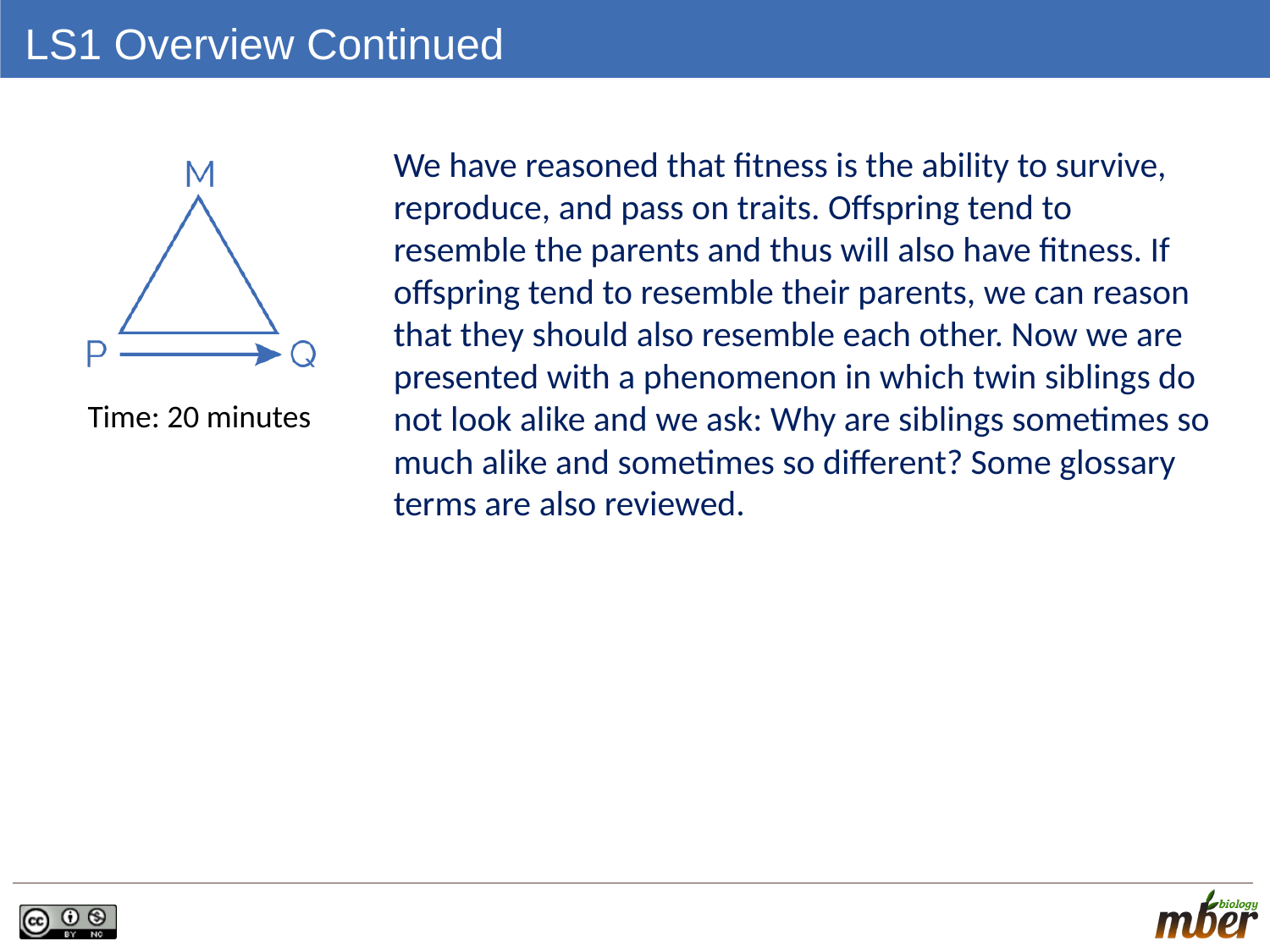

# LS1 Overview Continued
We have reasoned that fitness is the ability to survive, reproduce, and pass on traits. Offspring tend to resemble the parents and thus will also have fitness. If offspring tend to resemble their parents, we can reason that they should also resemble each other. Now we are presented with a phenomenon in which twin siblings do not look alike and we ask: Why are siblings sometimes so much alike and sometimes so different? Some glossary terms are also reviewed.
Time: 20 minutes